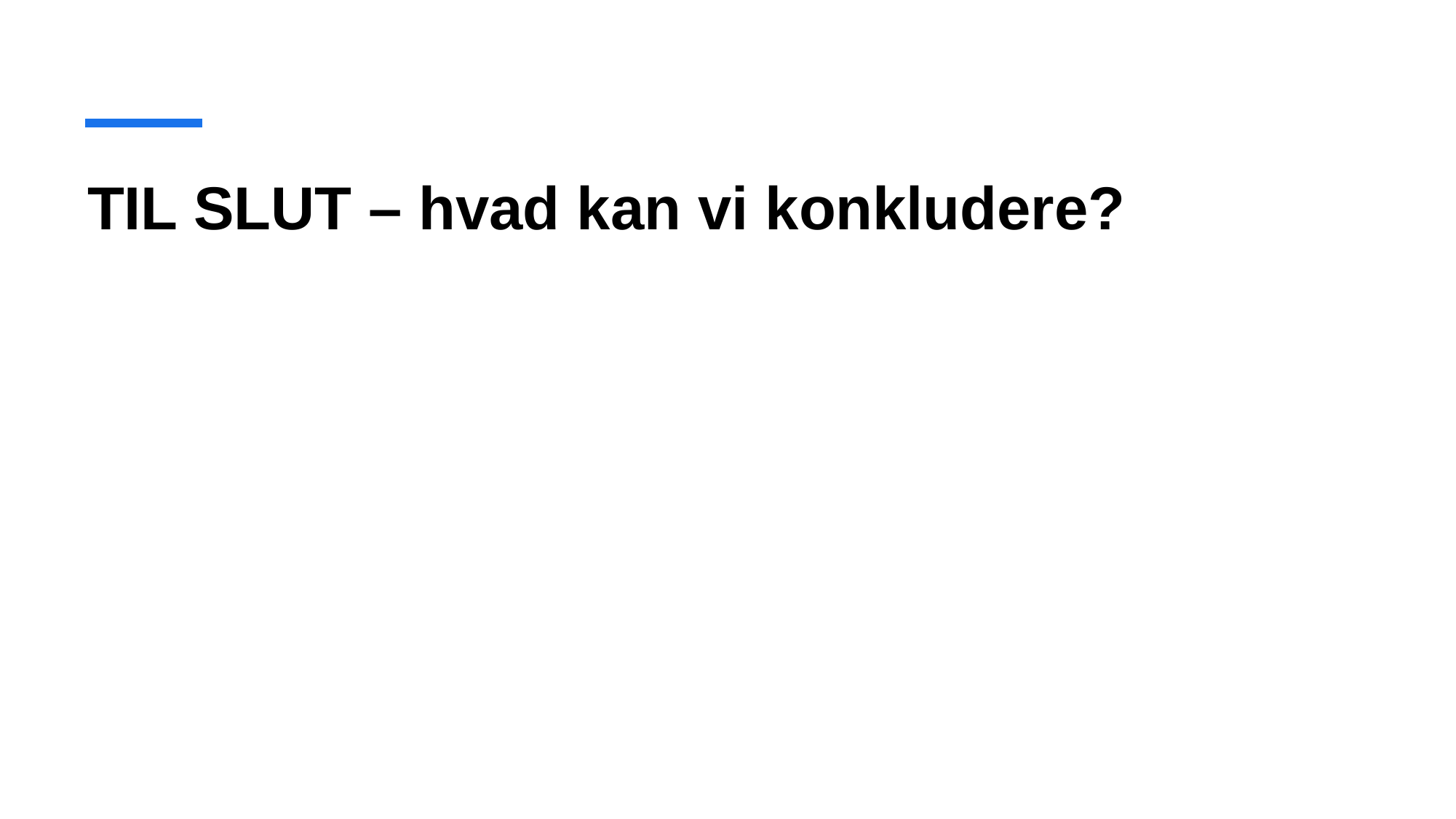

# TIL SLUT – hvad kan vi konkludere?